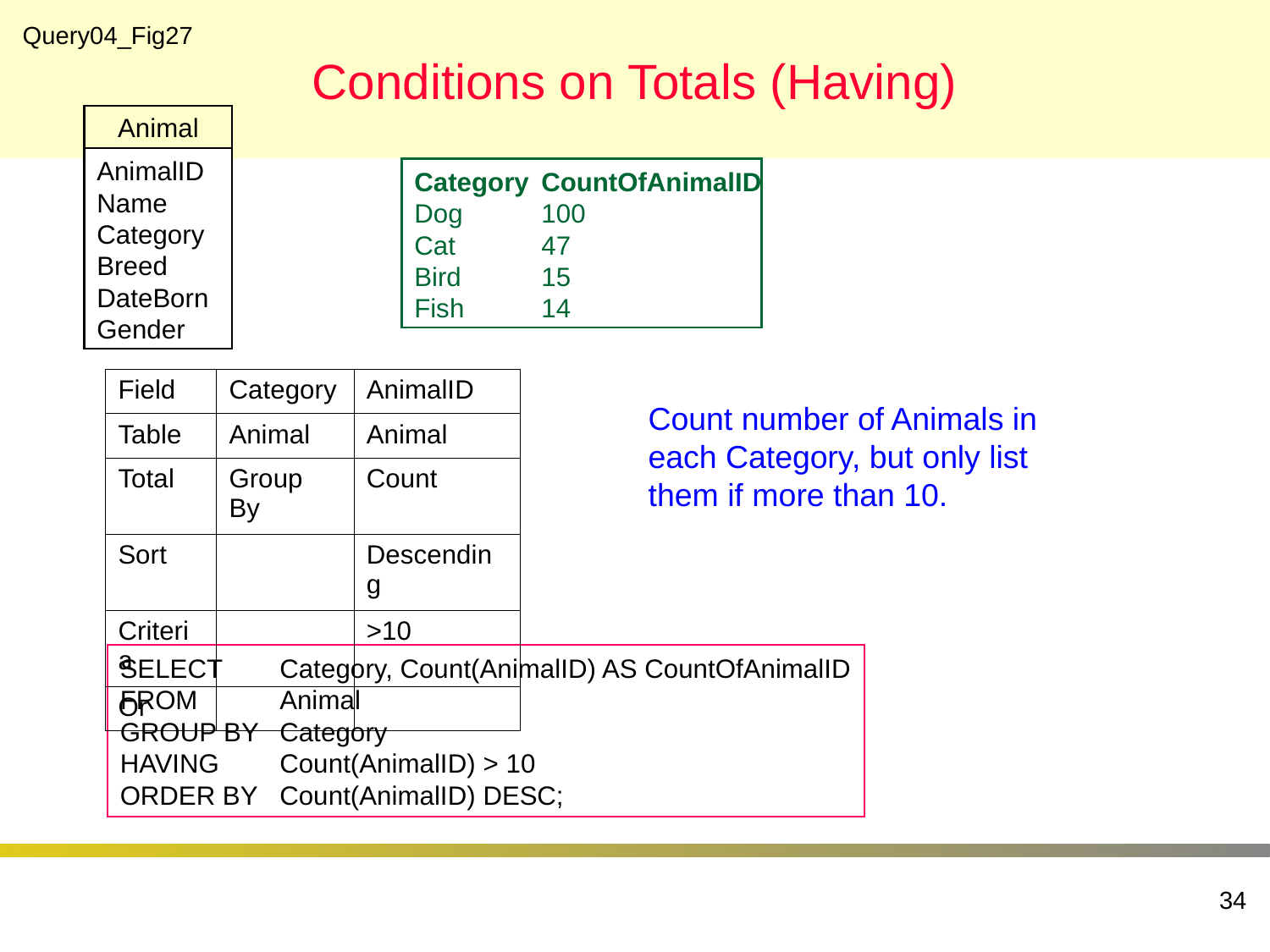

# Conditions on Totals (Having)
Query04_Fig27
Animal
AnimalID
Name
Category
Breed
DateBorn
Gender
Category	CountOfAnimalID
Dog	100
Cat	47
Bird	15
Fish	14
| Field | Category | AnimalID |
| --- | --- | --- |
| Table | Animal | Animal |
| Total | Group By | Count |
| Sort |  | Descending |
| Criteria |  | >10 |
| Or |  |  |
Count number of Animals in each Category, but only list them if more than 10.
SELECT	Category, Count(AnimalID) AS CountOfAnimalID
FROM	Animal
GROUP BY	Category
HAVING	Count(AnimalID) > 10
ORDER BY	Count(AnimalID) DESC;
34